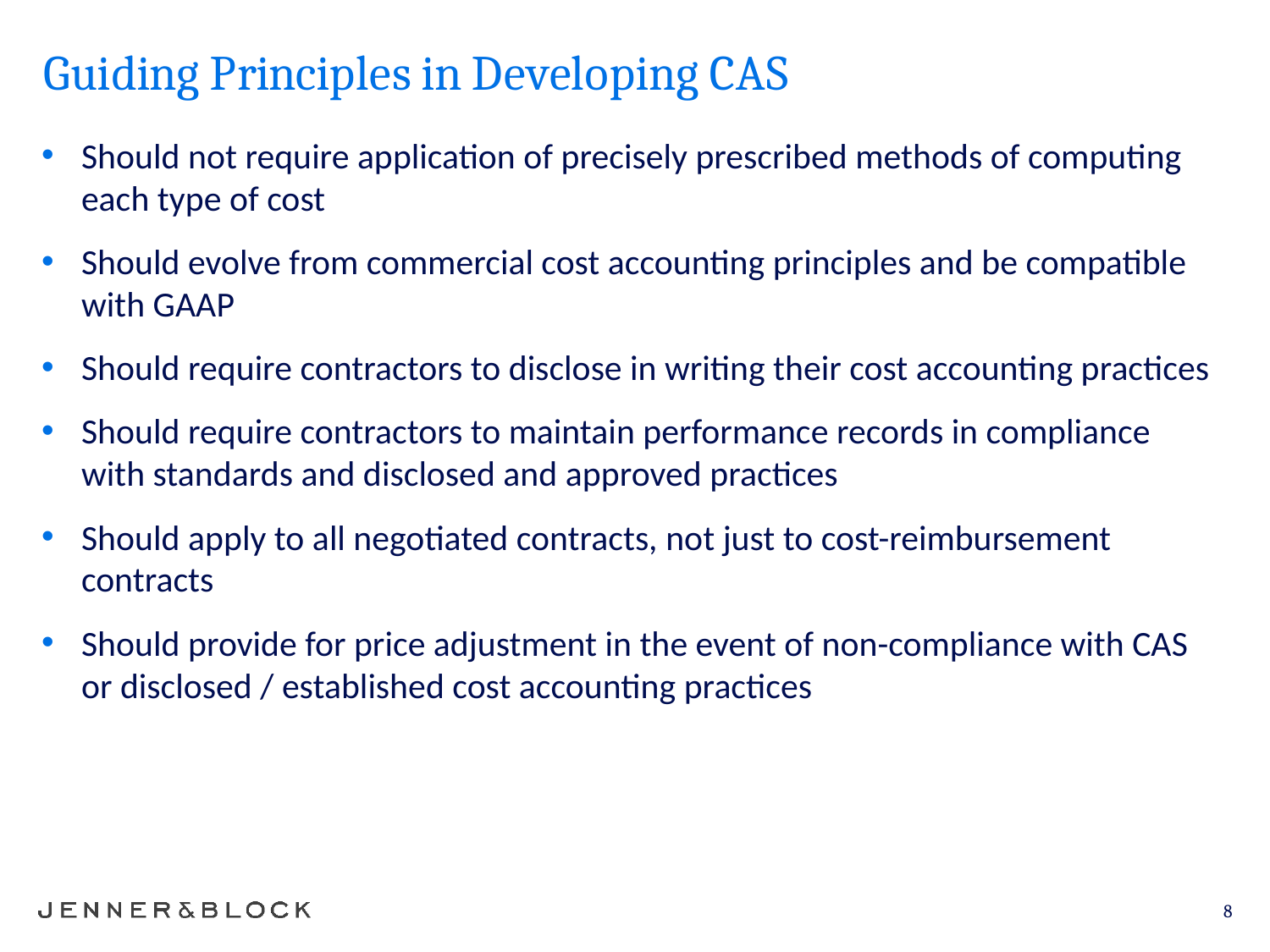

# Guiding Principles in Developing CAS
Should not require application of precisely prescribed methods of computing each type of cost
Should evolve from commercial cost accounting principles and be compatible with GAAP
Should require contractors to disclose in writing their cost accounting practices
Should require contractors to maintain performance records in compliance with standards and disclosed and approved practices
Should apply to all negotiated contracts, not just to cost-reimbursement contracts
Should provide for price adjustment in the event of non-compliance with CAS or disclosed / established cost accounting practices